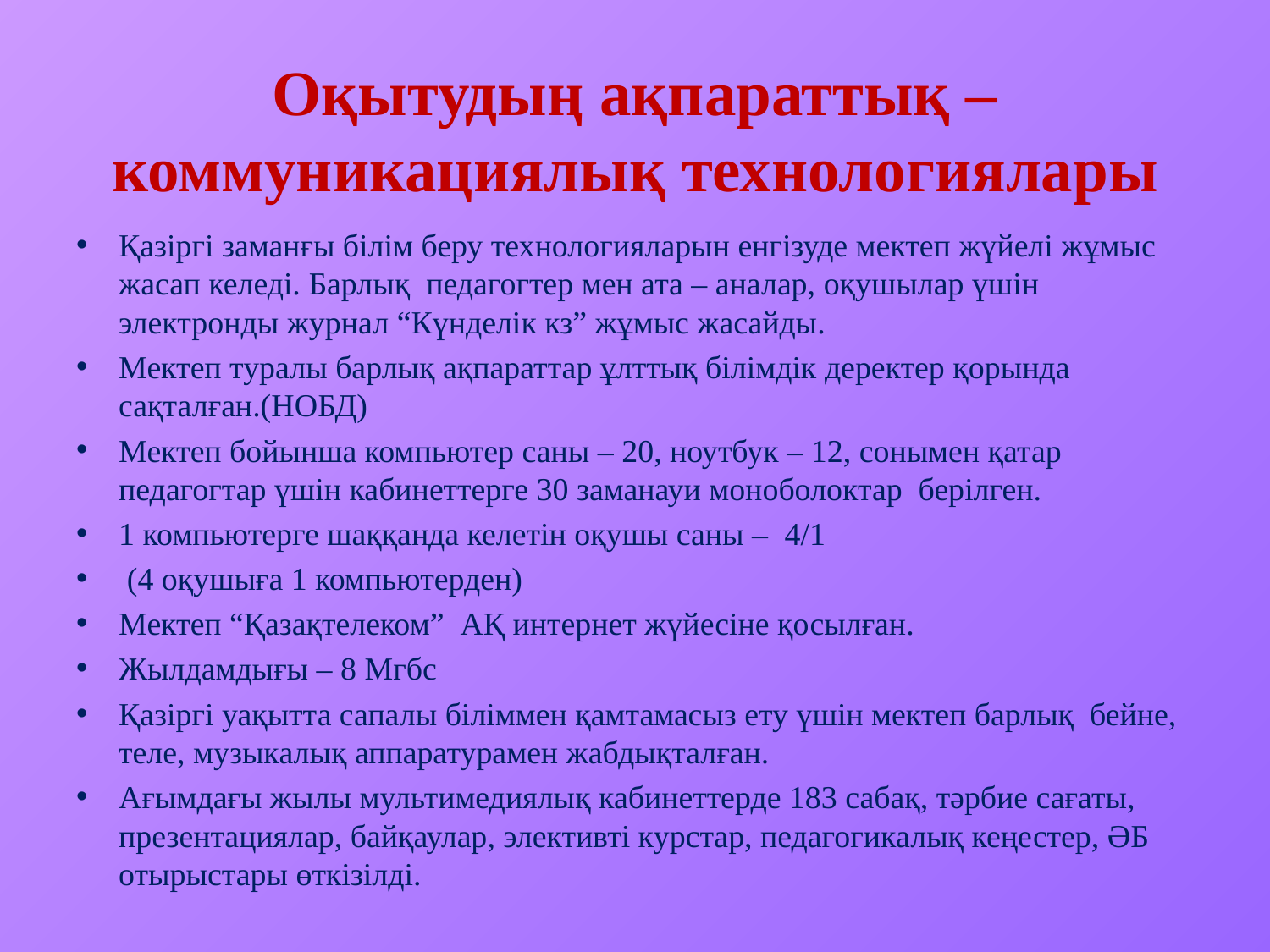

# Оқытудың ақпараттық – коммуникациялық технологиялары
Қазіргі заманғы білім беру технологияларын енгізуде мектеп жүйелі жұмыс жасап келеді. Барлық  педагогтер мен ата – аналар, оқушылар үшін электронды журнал “Күнделік кз” жұмыс жасайды.
Мектеп туралы барлық ақпараттар ұлттық білімдік деректер қорында сақталған.(НОБД)
Мектеп бойынша компьютер саны – 20, ноутбук – 12, сонымен қатар педагогтар үшін кабинеттерге 30 заманауи моноболоктар  берілген.
1 компьютерге шаққанда келетін оқушы саны –  4/1
 (4 оқушыға 1 компьютерден)
Мектеп “Қазақтелеком”  АҚ интернет жүйесіне қосылған.
Жылдамдығы – 8 Мгбс
Қазіргі уақытта сапалы біліммен қамтамасыз ету үшін мектеп барлық  бейне, теле, музыкалық аппаратурамен жабдықталған.
Ағымдағы жылы мультимедиялық кабинеттерде 183 сабақ, тәрбие сағаты, презентациялар, байқаулар, элективті курстар, педагогикалық кеңестер, ӘБ отырыстары өткізілді.